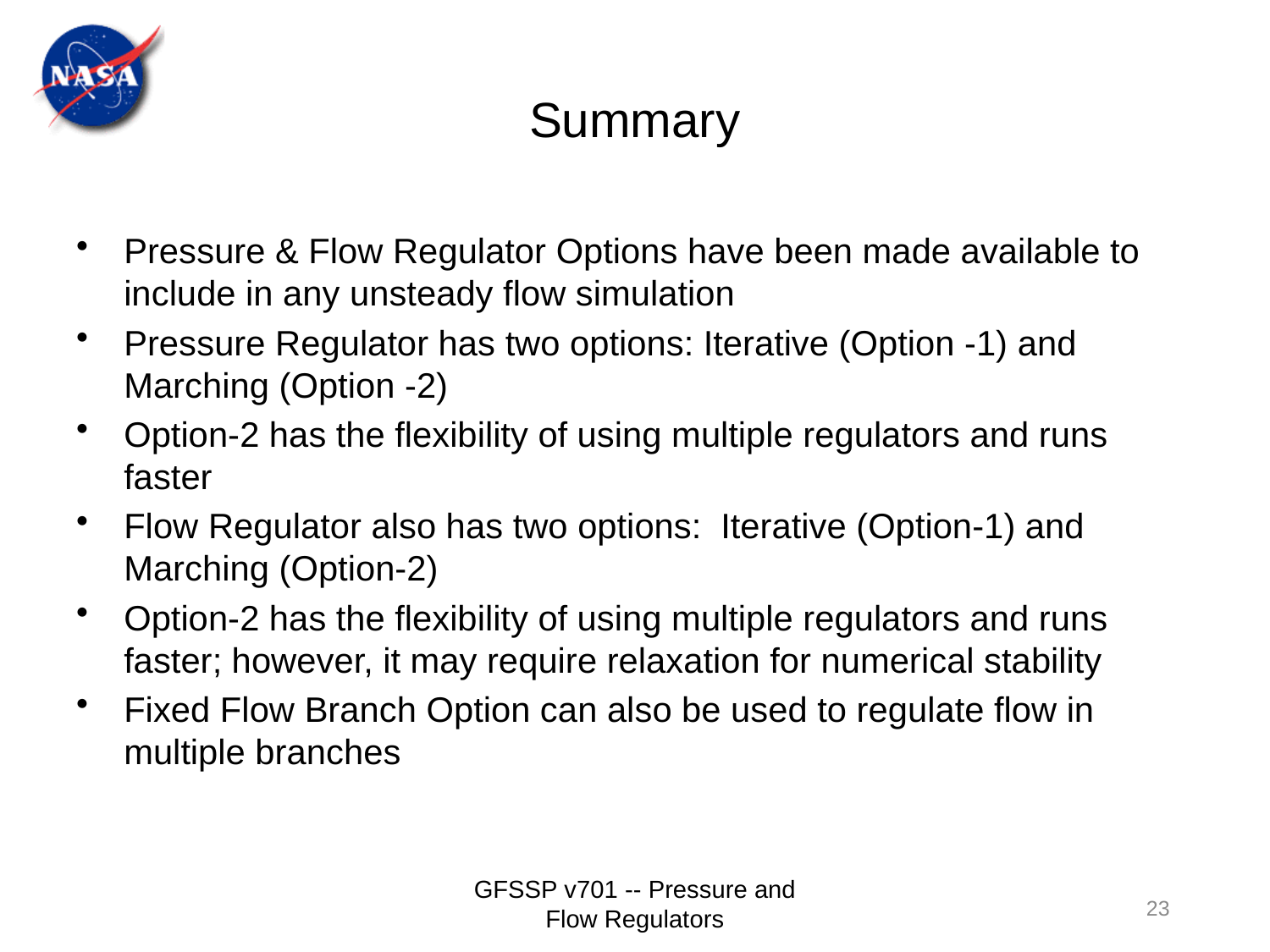

# Summary
Pressure & Flow Regulator Options have been made available to include in any unsteady flow simulation
Pressure Regulator has two options: Iterative (Option -1) and Marching (Option -2)
Option-2 has the flexibility of using multiple regulators and runs faster
Flow Regulator also has two options:  Iterative (Option-1) and Marching (Option-2)
Option-2 has the flexibility of using multiple regulators and runs faster; however, it may require relaxation for numerical stability
Fixed Flow Branch Option can also be used to regulate flow in multiple branches

GFSSP v701 -- Pressure and Flow Regulators
23